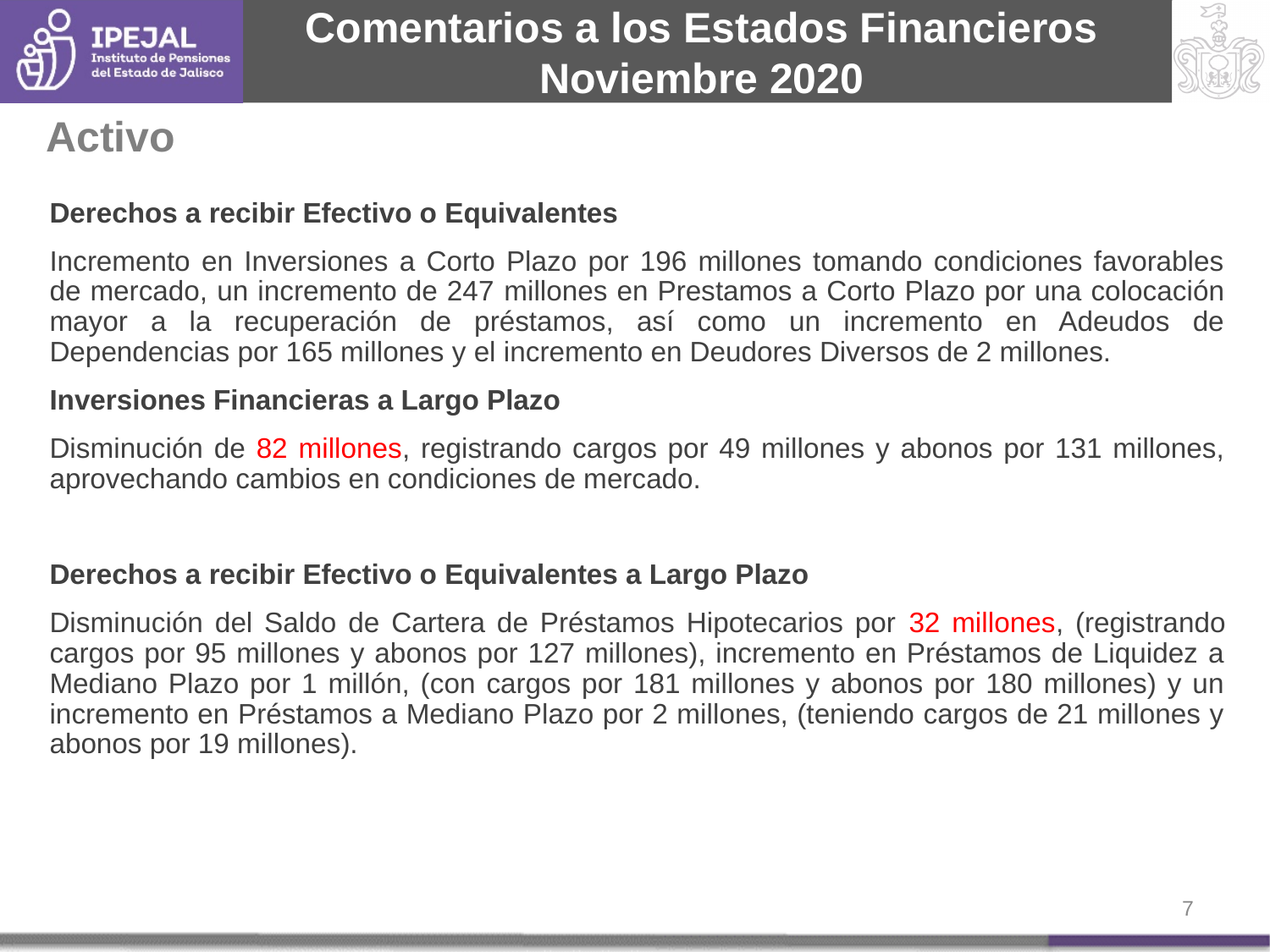

Comentarios a los Estados Financieros Noviembre 2020
Activo
Derechos a recibir Efectivo o Equivalentes
Incremento en Inversiones a Corto Plazo por 196 millones tomando condiciones favorables de mercado, un incremento de 247 millones en Prestamos a Corto Plazo por una colocación mayor a la recuperación de préstamos, así como un incremento en Adeudos de Dependencias por 165 millones y el incremento en Deudores Diversos de 2 millones.
Inversiones Financieras a Largo Plazo
Disminución de 82 millones, registrando cargos por 49 millones y abonos por 131 millones, aprovechando cambios en condiciones de mercado.

Derechos a recibir Efectivo o Equivalentes a Largo Plazo
Disminución del Saldo de Cartera de Préstamos Hipotecarios por 32 millones, (registrando cargos por 95 millones y abonos por 127 millones), incremento en Préstamos de Liquidez a Mediano Plazo por 1 millón, (con cargos por 181 millones y abonos por 180 millones) y un incremento en Préstamos a Mediano Plazo por 2 millones, (teniendo cargos de 21 millones y abonos por 19 millones).

7